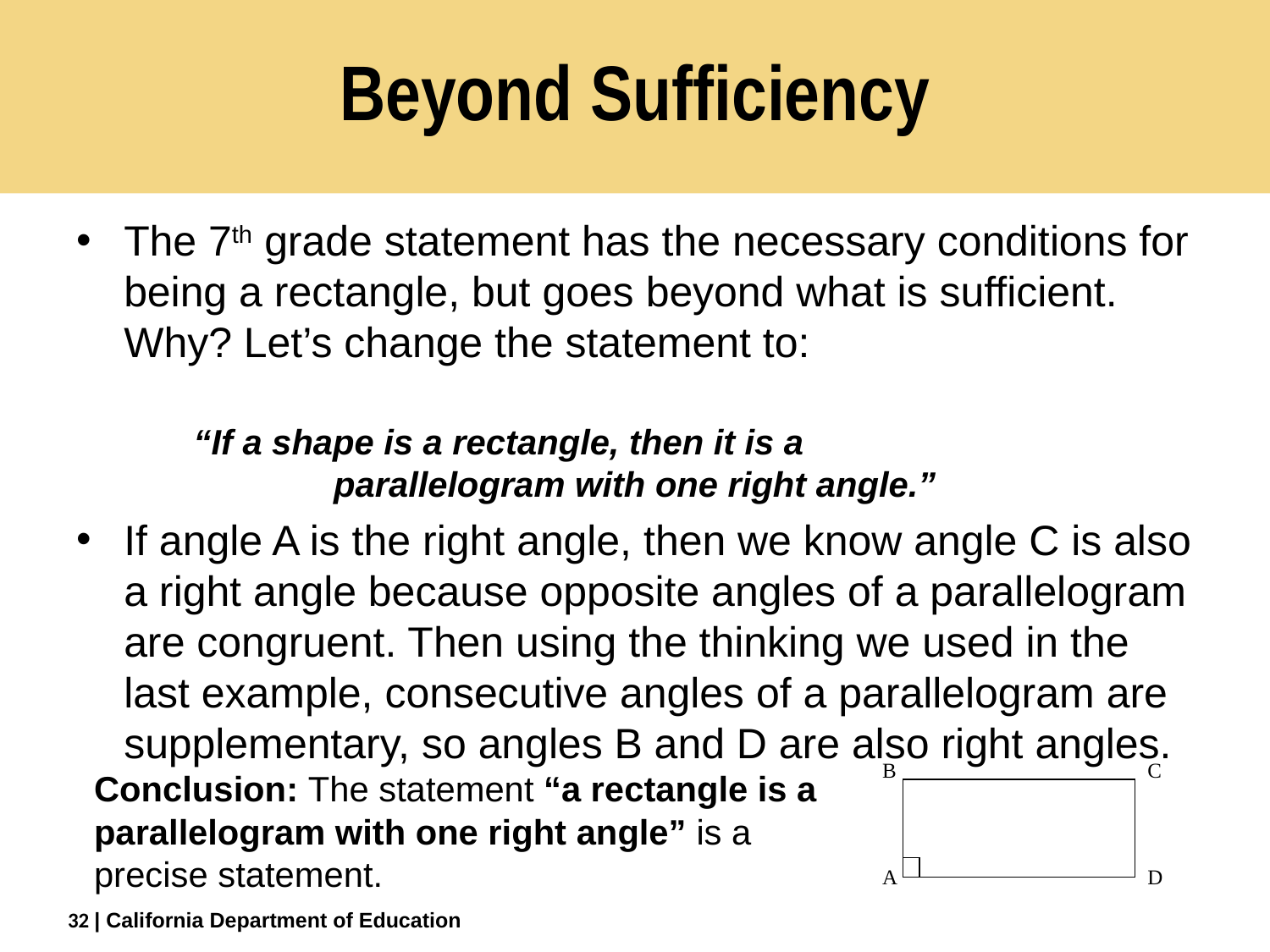

# Beyond Sufficiency
The 7th grade statement has the necessary conditions for being a rectangle, but goes beyond what is sufficient. Why? Let’s change the statement to:
“If a shape is a rectangle, then it is a                             parallelogram with one right angle.”
If angle A is the right angle, then we know angle C is also a right angle because opposite angles of a parallelogram are congruent. Then using the thinking we used in the last example, consecutive angles of a parallelogram are supplementary, so angles B and D are also right angles.
B
C

A

D
Conclusion: The statement “a rectangle is a parallelogram with one right angle” is a precise statement.
32
| California Department of Education